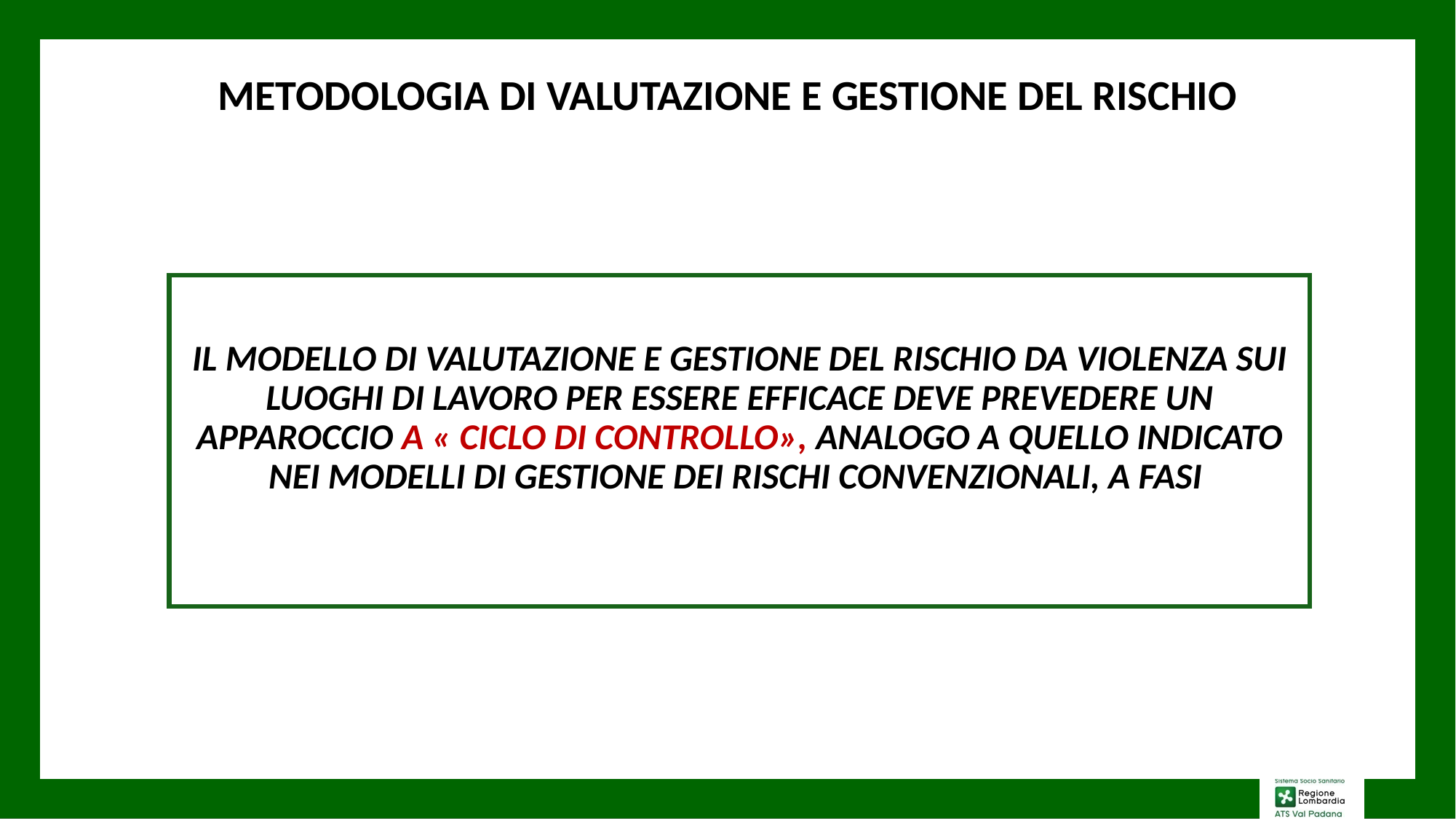

# METODOLOGIA DI VALUTAZIONE E GESTIONE DEL RISCHIO

IL MODELLO DI VALUTAZIONE E GESTIONE DEL RISCHIO DA VIOLENZA SUI LUOGHI DI LAVORO PER ESSERE EFFICACE DEVE PREVEDERE UN APPAROCCIO A « CICLO DI CONTROLLO», ANALOGO A QUELLO INDICATO NEI MODELLI DI GESTIONE DEI RISCHI CONVENZIONALI, A FASI